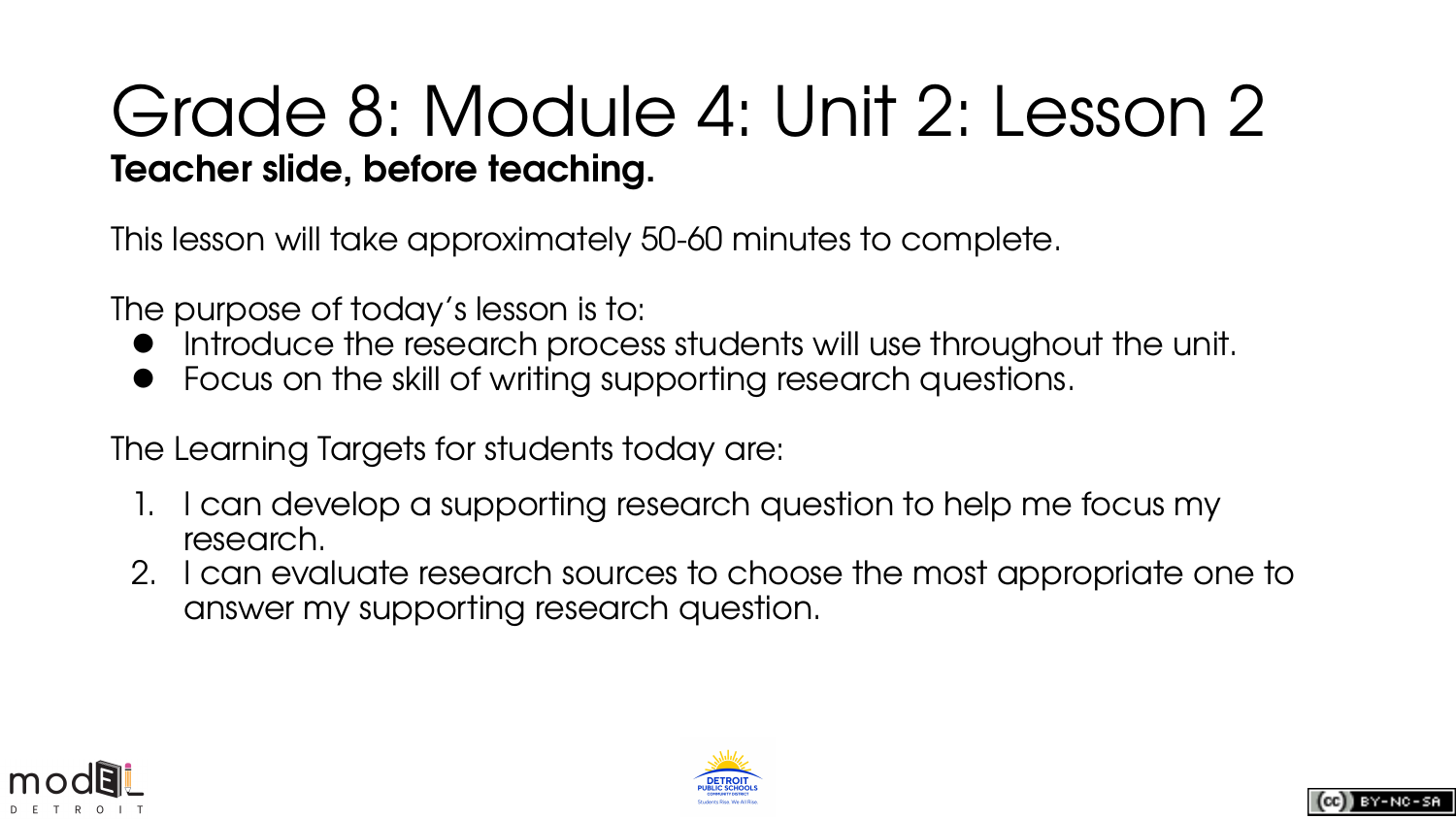

# Grade 8: Module 4: Unit 2: Lesson 2
Teacher slide, before teaching.

This lesson will take approximately 50-60 minutes to complete.

The purpose of today’s lesson is to:
Introduce the research process students will use throughout the unit.
Focus on the skill of writing supporting research questions.

The Learning Targets for students today are:
I can develop a supporting research question to help me focus my research.
I can evaluate research sources to choose the most appropriate one to answer my supporting research question.